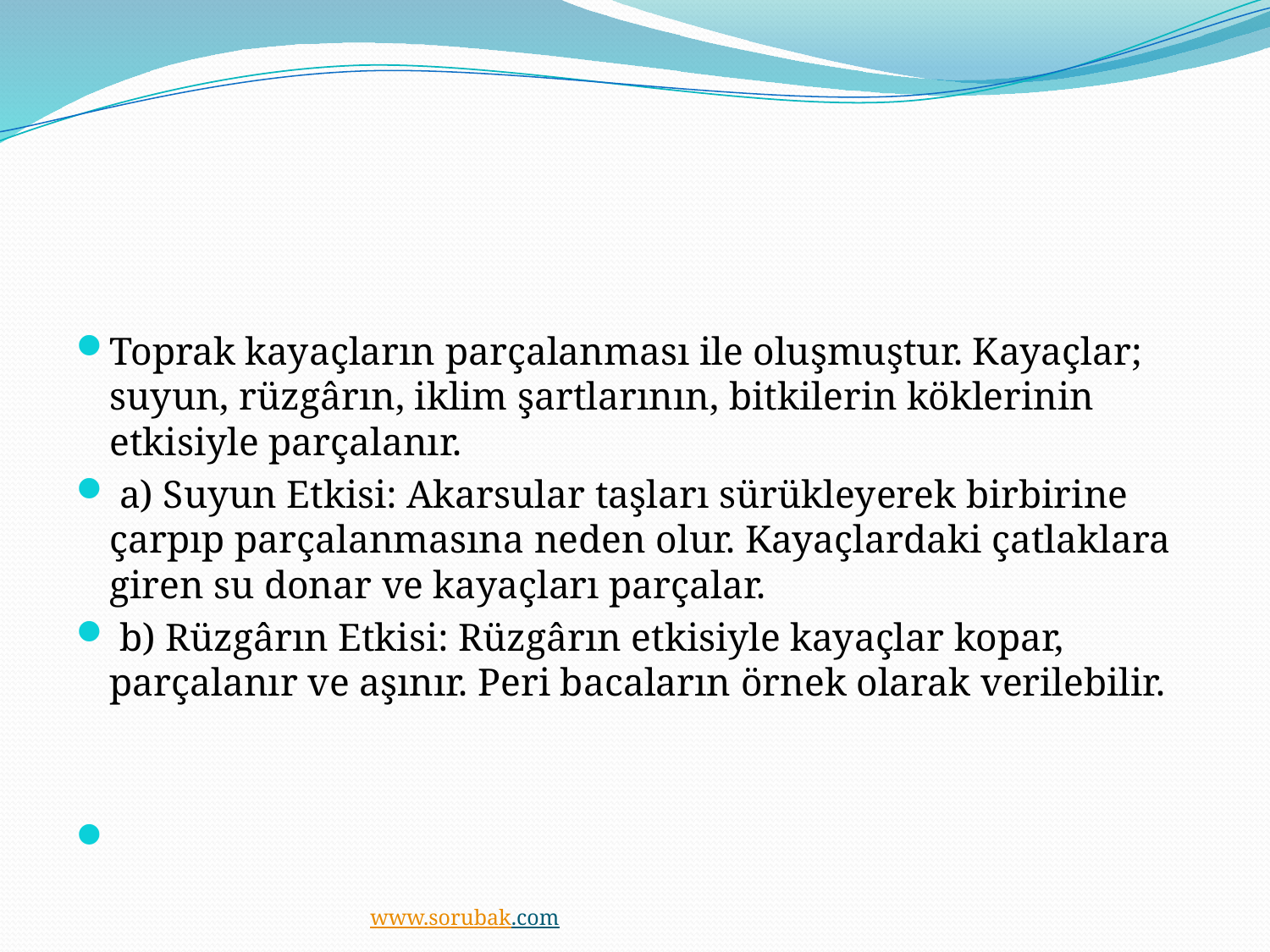

#

Toprak kayaçların parçalanması ile oluşmuştur. Kayaçlar; suyun, rüzgârın, iklim şartlarının, bitkilerin köklerinin etkisiyle parçalanır.
 a) Suyun Etkisi: Akarsular taşları sürükleyerek birbirine çarpıp parçalanmasına neden olur. Kayaçlardaki çatlaklara giren su donar ve kayaçları parçalar.
 b) Rüzgârın Etkisi: Rüzgârın etkisiyle kayaçlar kopar, parçalanır ve aşınır. Peri bacaların örnek olarak verilebilir.

www.sorubak.com